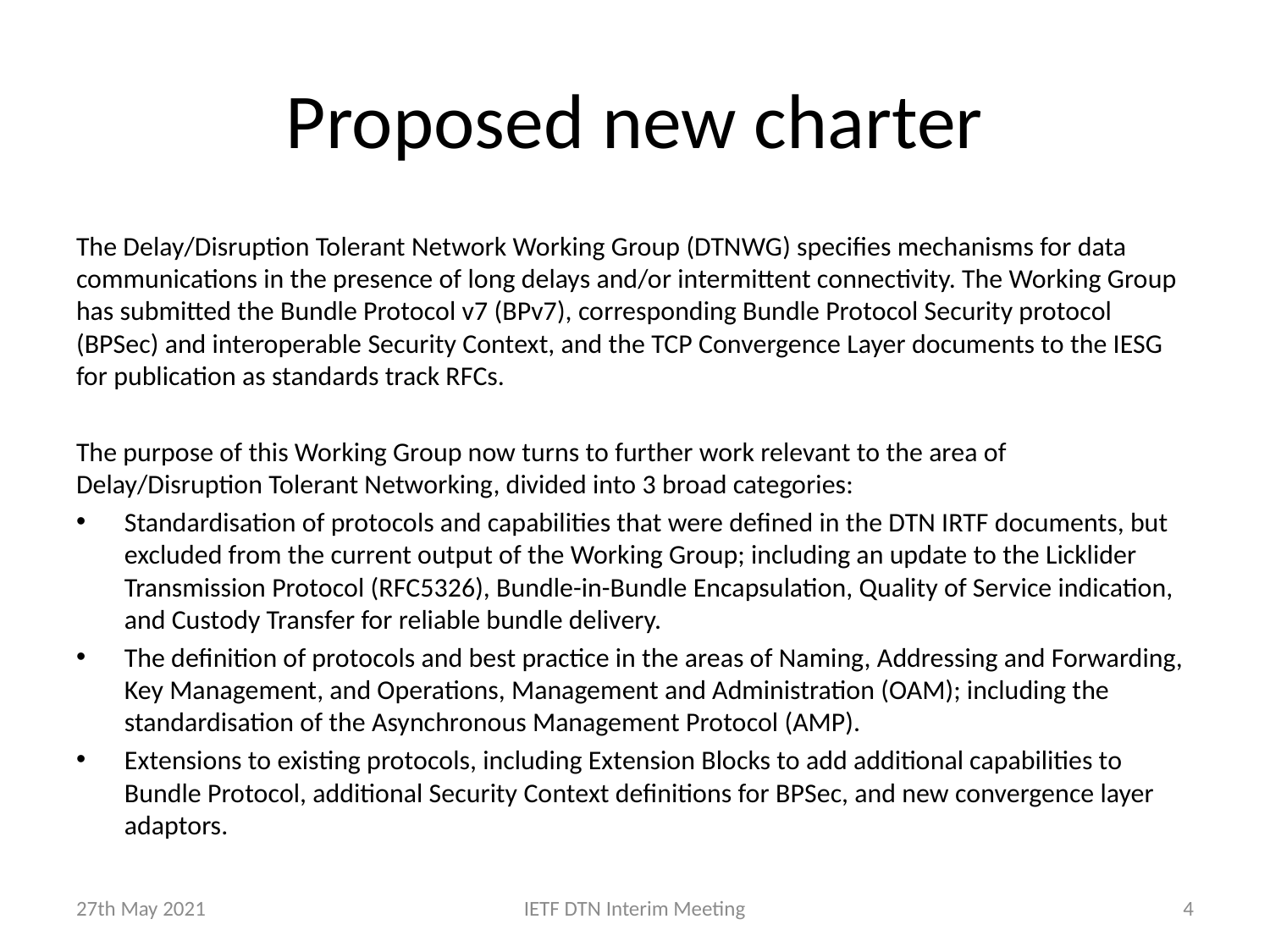

# Proposed new charter
The Delay/Disruption Tolerant Network Working Group (DTNWG) specifies mechanisms for data communications in the presence of long delays and/or intermittent connectivity. The Working Group has submitted the Bundle Protocol v7 (BPv7), corresponding Bundle Protocol Security protocol (BPSec) and interoperable Security Context, and the TCP Convergence Layer documents to the IESG for publication as standards track RFCs.

The purpose of this Working Group now turns to further work relevant to the area of Delay/Disruption Tolerant Networking, divided into 3 broad categories:
Standardisation of protocols and capabilities that were defined in the DTN IRTF documents, but excluded from the current output of the Working Group; including an update to the Licklider Transmission Protocol (RFC5326), Bundle-in-Bundle Encapsulation, Quality of Service indication, and Custody Transfer for reliable bundle delivery.
The definition of protocols and best practice in the areas of Naming, Addressing and Forwarding, Key Management, and Operations, Management and Administration (OAM); including the standardisation of the Asynchronous Management Protocol (AMP).
Extensions to existing protocols, including Extension Blocks to add additional capabilities to Bundle Protocol, additional Security Context definitions for BPSec, and new convergence layer adaptors.

27th May 2021
IETF DTN Interim Meeting
4